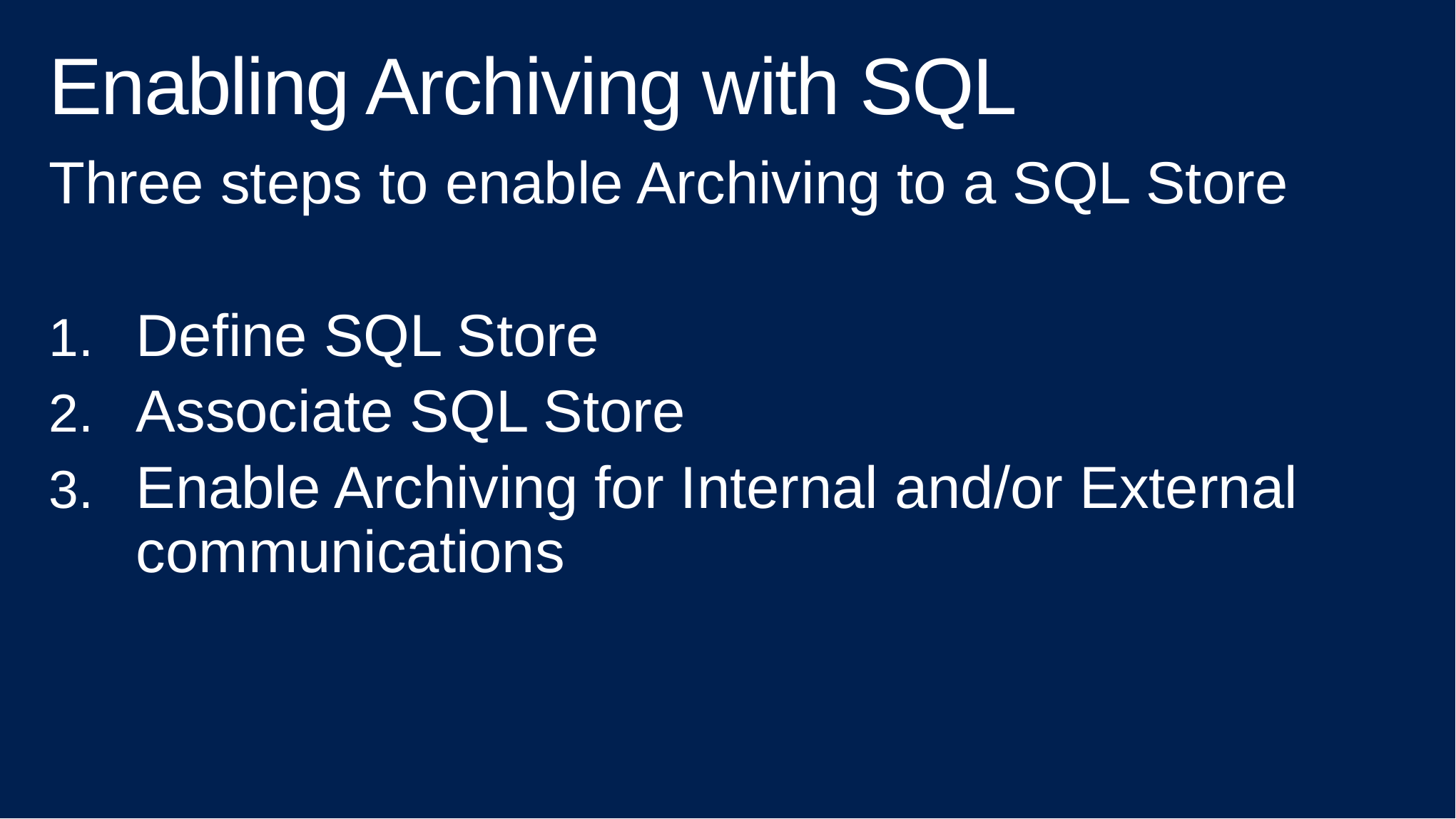

# Enabling Archiving with SQL
Three steps to enable Archiving to a SQL Store

Define SQL Store
Associate SQL Store
Enable Archiving for Internal and/or External communications